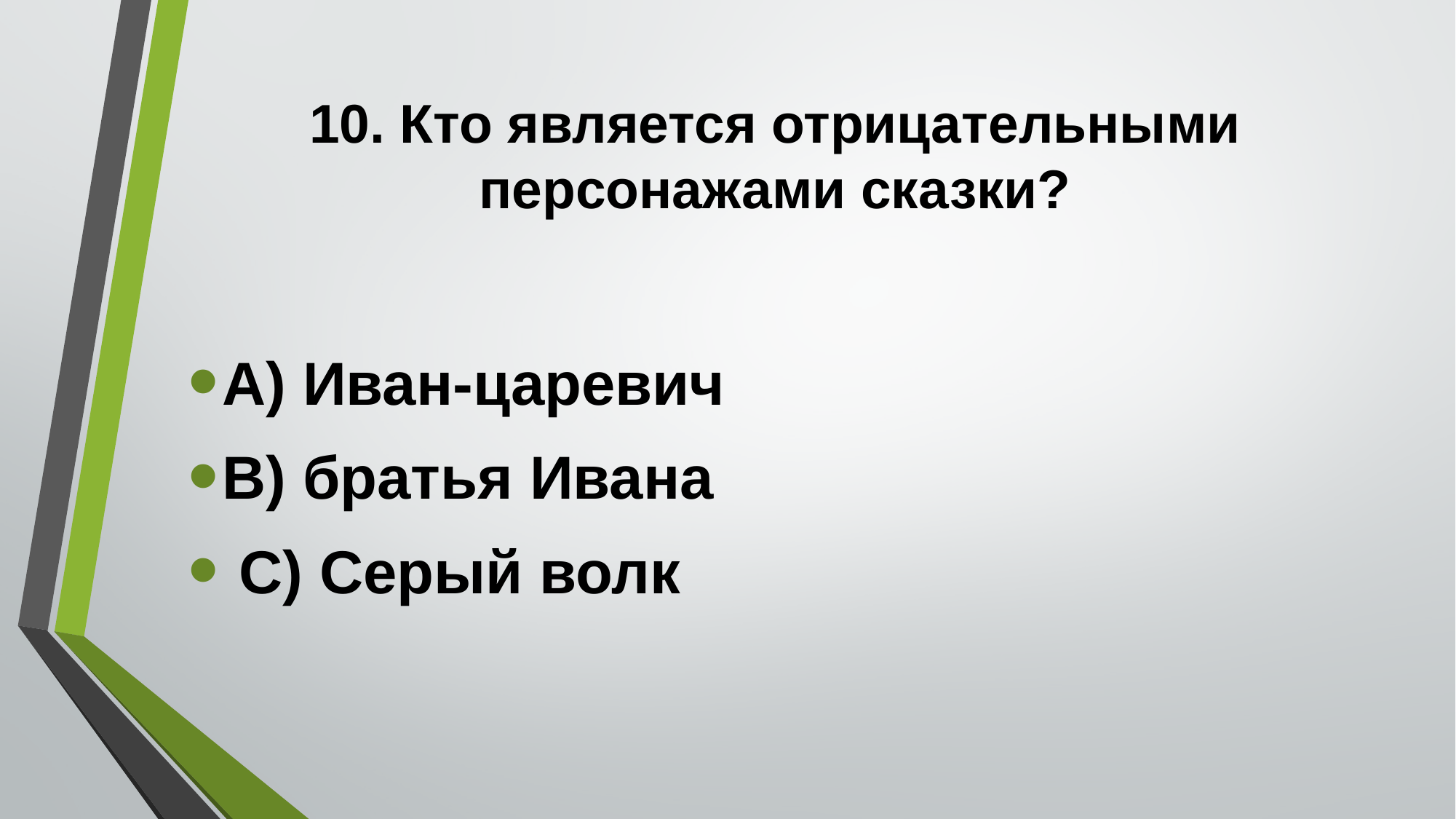

# 10. Кто является отрицательными персонажами сказки?
А) Иван-царевич
В) братья Ивана
 С) Серый волк